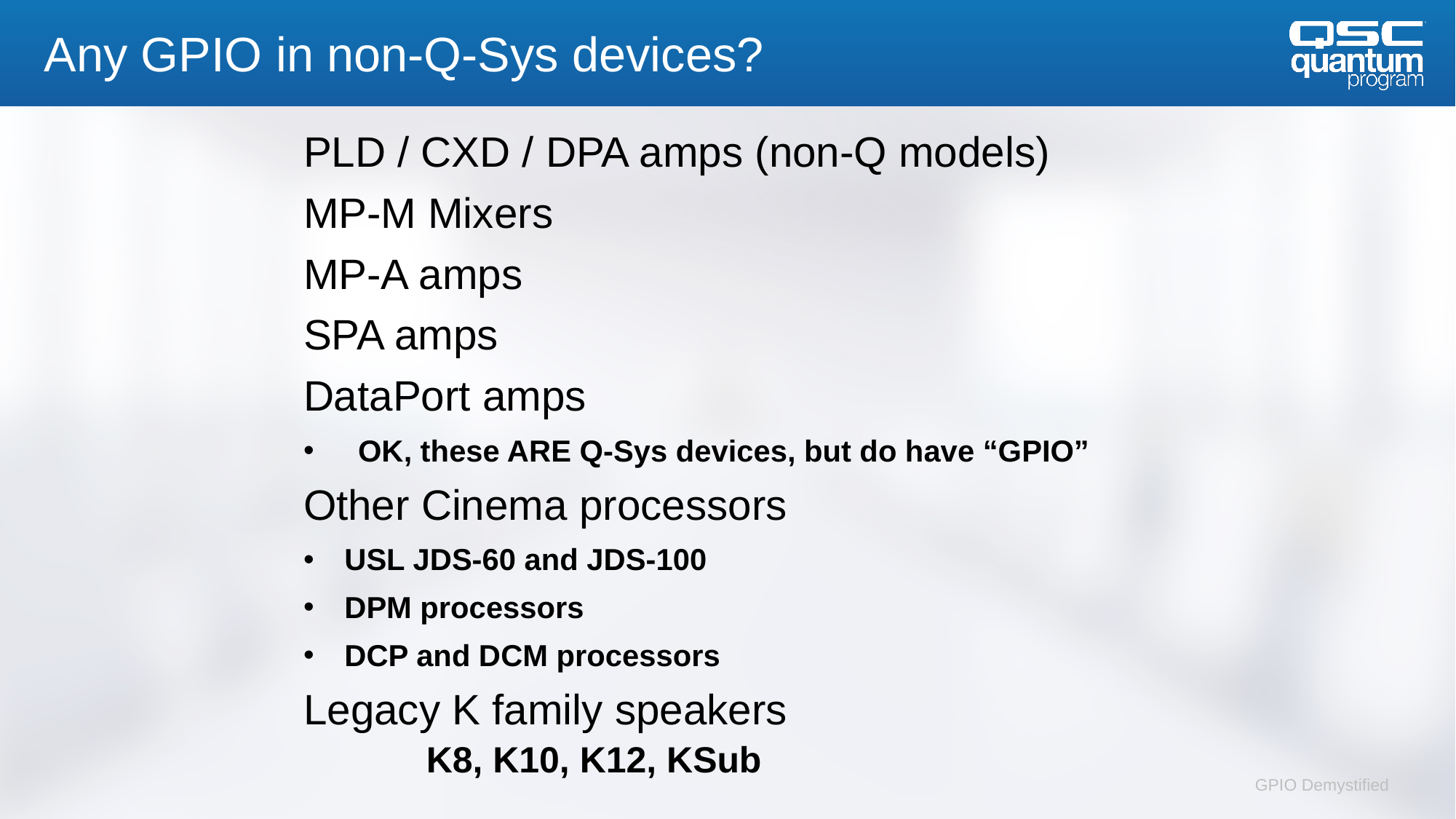

Any GPIO in non-Q-Sys devices?
PLD / CXD / DPA amps (non-Q models)
MP-M Mixers
MP-A amps
SPA amps
DataPort amps
OK, these ARE Q-Sys devices, but do have “GPIO”
Other Cinema processors
USL JDS-60 and JDS-100
DPM processors
DCP and DCM processors
Legacy K family speakers
K8, K10, K12, KSub